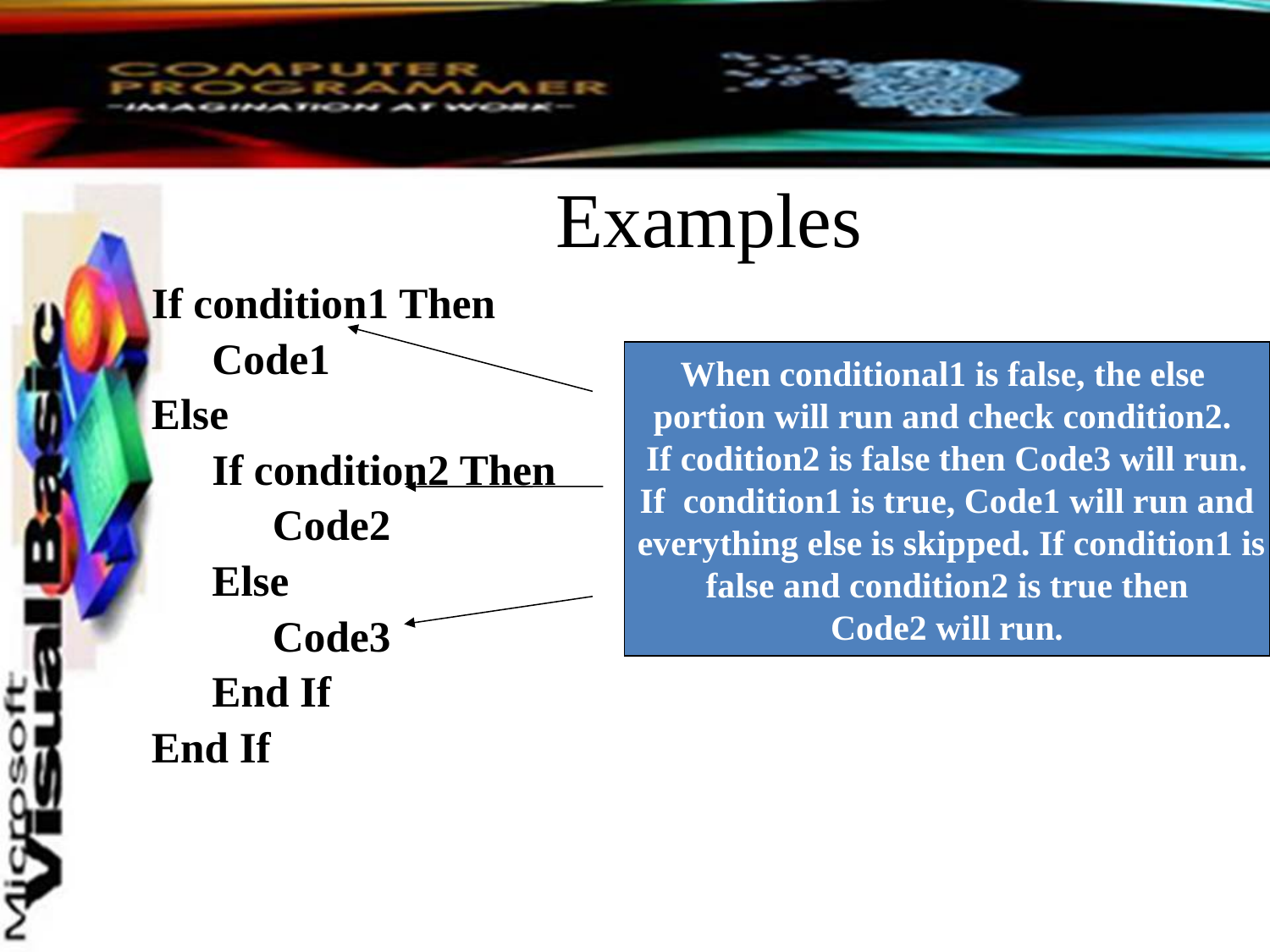

# Examples
If condition1 Then
Code1
Else
If condition2 Then
Code2
Else
Code3
End If
End If

When conditional1 is false, the else
portion will run and check condition2.
If codition2 is false then Code3 will run.
If  condition1 is true, Code1 will run and
 everything else is skipped. If condition1 is
 false and condition2 is true then
Code2 will run.